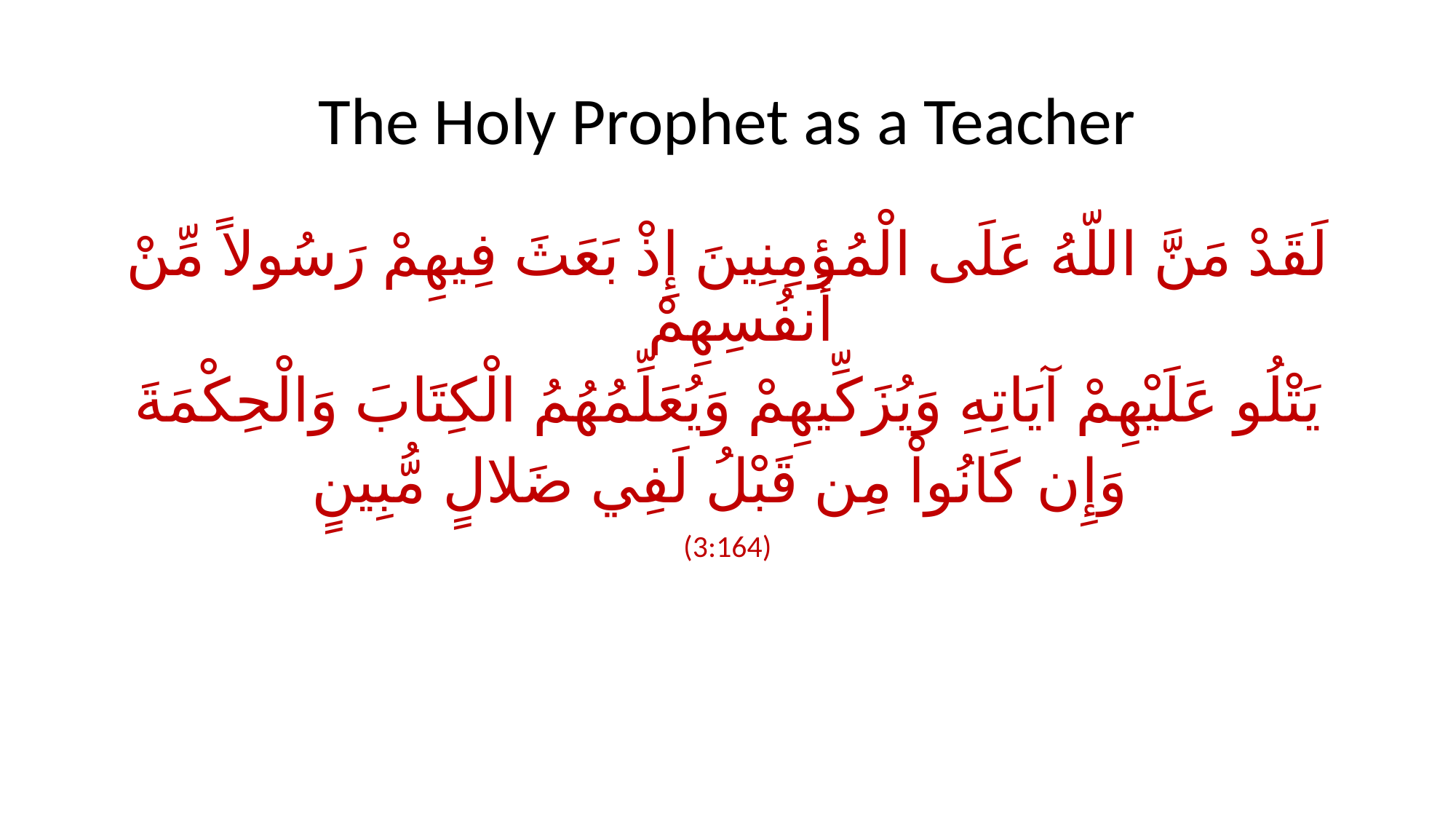

# The Holy Prophet as a Teacher
لَقَدْ مَنَّ اللّهُ عَلَى الْمُؤمِنِينَ إِذْ بَعَثَ فِيهِمْ رَسُولاً مِّنْ أَنفُسِهِمْ
 يَتْلُو عَلَيْهِمْ آيَاتِهِ وَيُزَكِّيهِمْ وَيُعَلِّمُهُمُ الْكِتَابَ وَالْحِكْمَةَ
وَإِن كَانُواْ مِن قَبْلُ لَفِي ضَلالٍ مُّبِينٍ
(3:164)